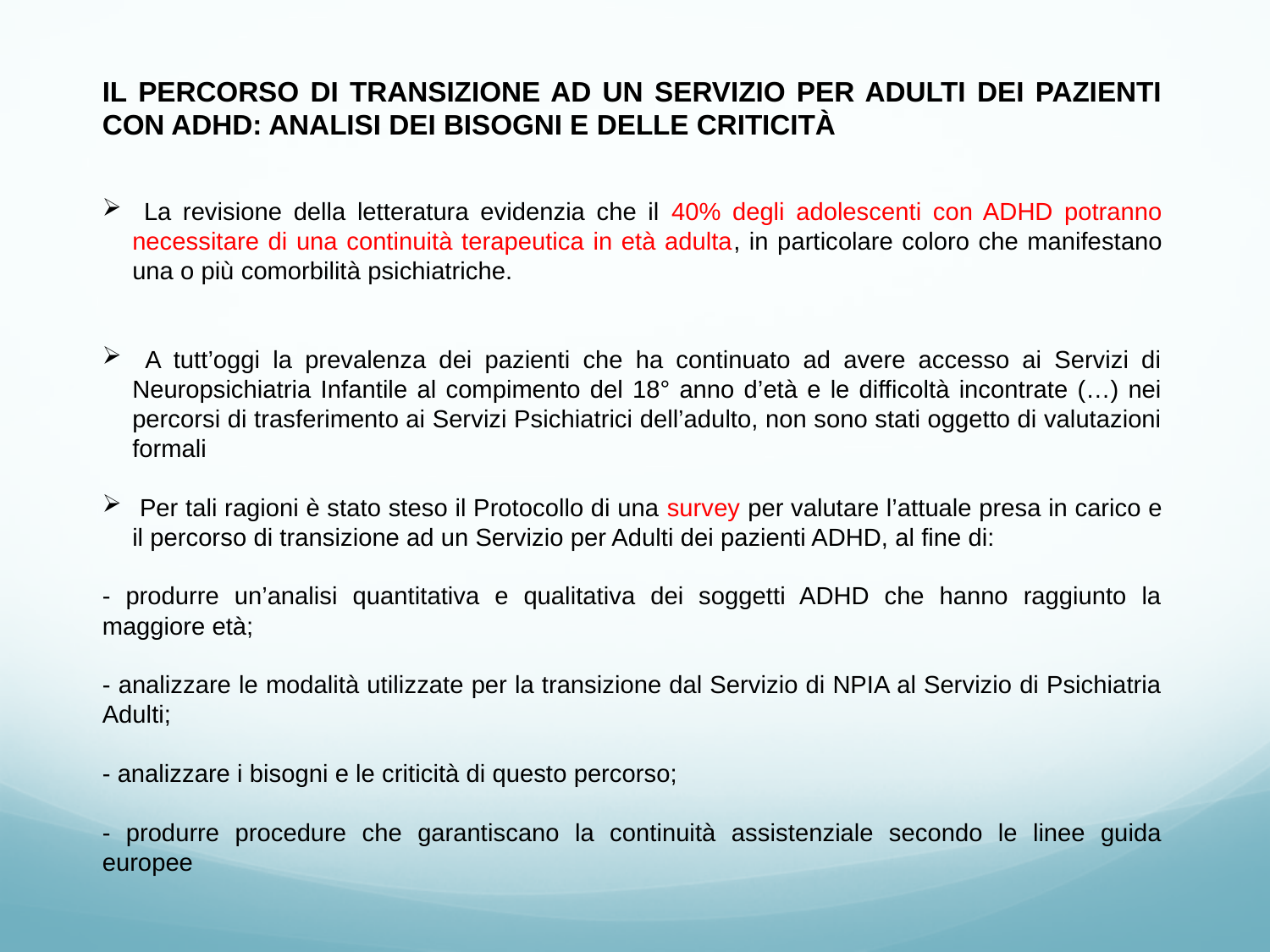

IL PERCORSO DI TRANSIZIONE AD UN SERVIZIO PER ADULTI DEI PAZIENTI CON ADHD: ANALISI DEI BISOGNI E DELLE CRITICITÀ

 La revisione della letteratura evidenzia che il 40% degli adolescenti con ADHD potranno necessitare di una continuità terapeutica in età adulta, in particolare coloro che manifestano una o più comorbilità psichiatriche.

 A tutt’oggi la prevalenza dei pazienti che ha continuato ad avere accesso ai Servizi di Neuropsichiatria Infantile al compimento del 18° anno d’età e le difficoltà incontrate (…) nei percorsi di trasferimento ai Servizi Psichiatrici dell’adulto, non sono stati oggetto di valutazioni formali

 Per tali ragioni è stato steso il Protocollo di una survey per valutare l’attuale presa in carico e il percorso di transizione ad un Servizio per Adulti dei pazienti ADHD, al fine di:

‐ produrre un’analisi quantitativa e qualitativa dei soggetti ADHD che hanno raggiunto la maggiore età;

‐ analizzare le modalità utilizzate per la transizione dal Servizio di NPIA al Servizio di Psichiatria Adulti;

‐ analizzare i bisogni e le criticità di questo percorso;

‐ produrre procedure che garantiscano la continuità assistenziale secondo le linee guida europee